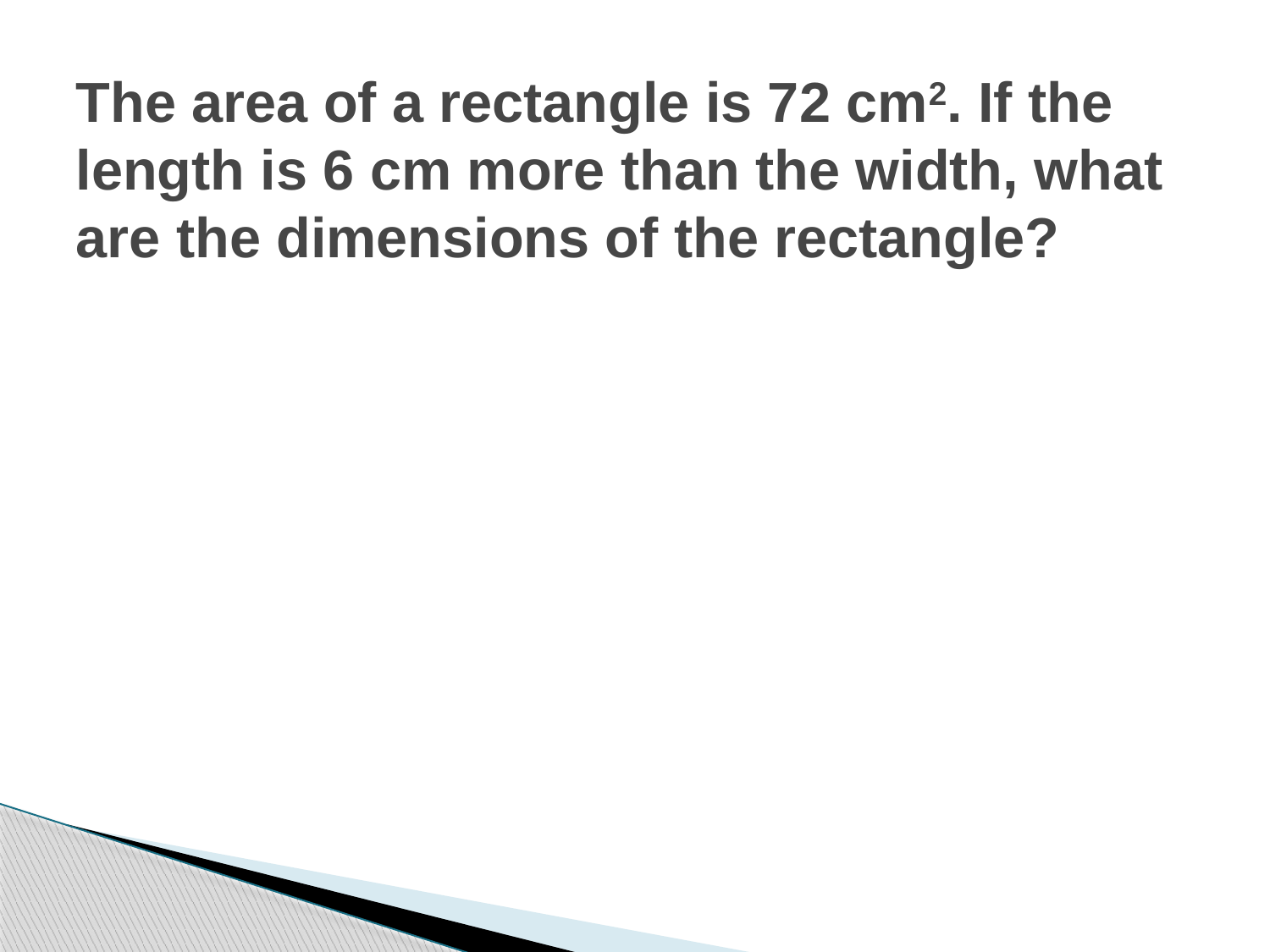

# The area of a rectangle is 72 cm2. If the length is 6 cm more than the width, what are the dimensions of the rectangle?